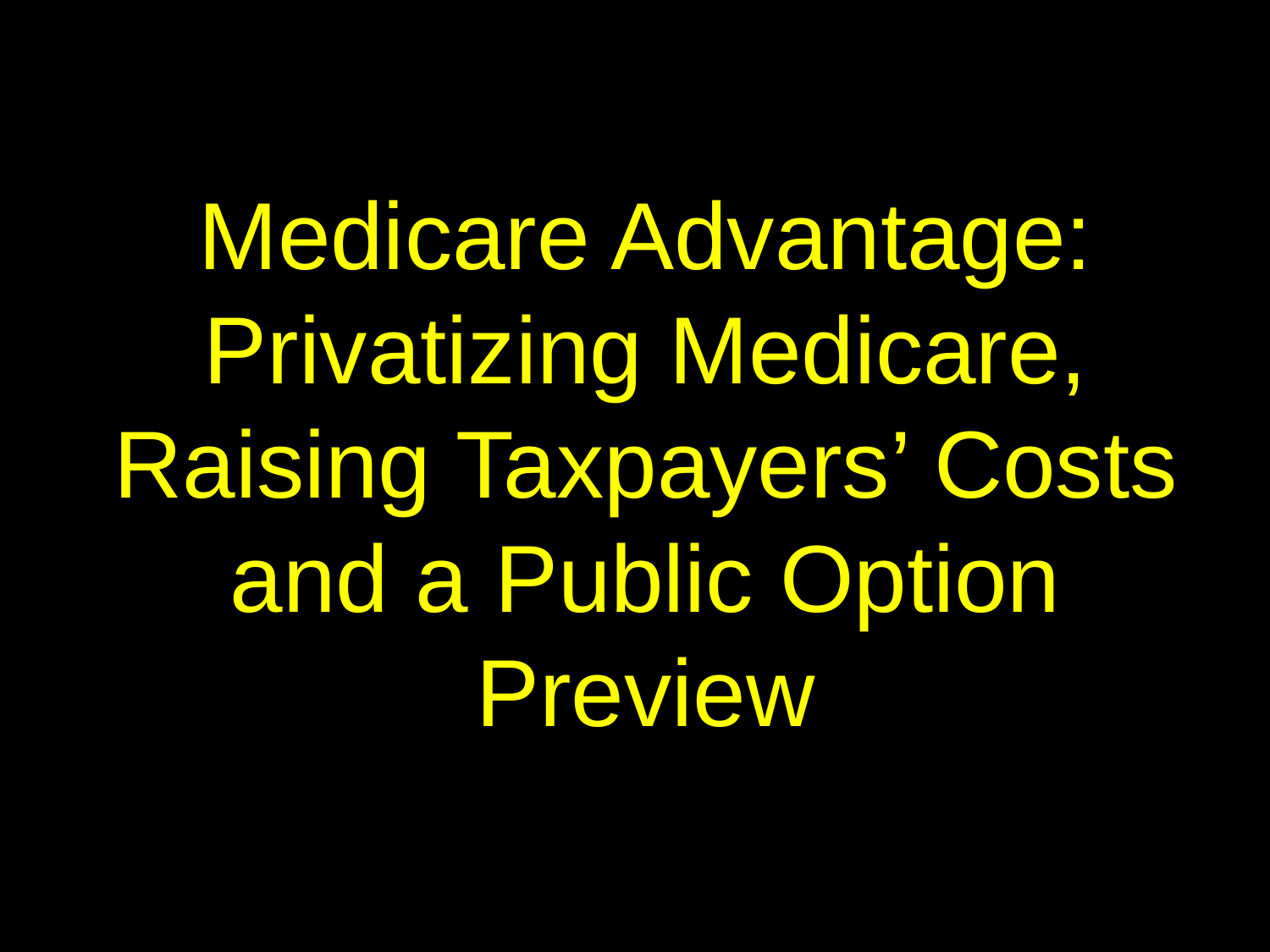

Medicare Advantage:
Privatizing Medicare, Raising Taxpayers’ Costs and a Public Option Preview